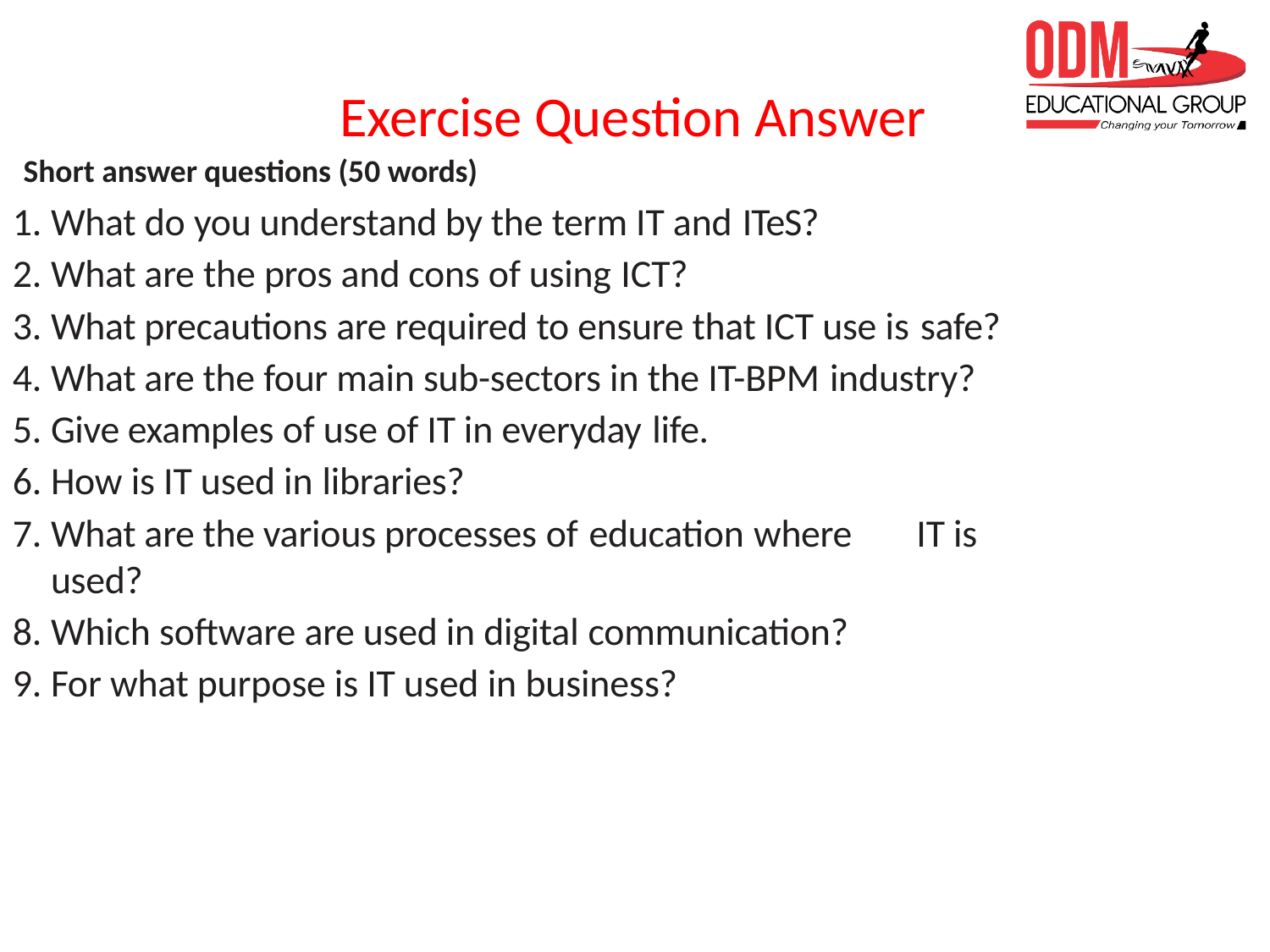

# Exercise Question Answer
Short answer questions (50 words)
What do you understand by the term IT and ITeS?
What are the pros and cons of using ICT?
What precautions are required to ensure that ICT use is safe?
What are the four main sub-sectors in the IT-BPM industry?
Give examples of use of IT in everyday life.
How is IT used in libraries?
What are the various processes of education where	IT is used?
Which software are used in digital communication?
For what purpose is IT used in business?